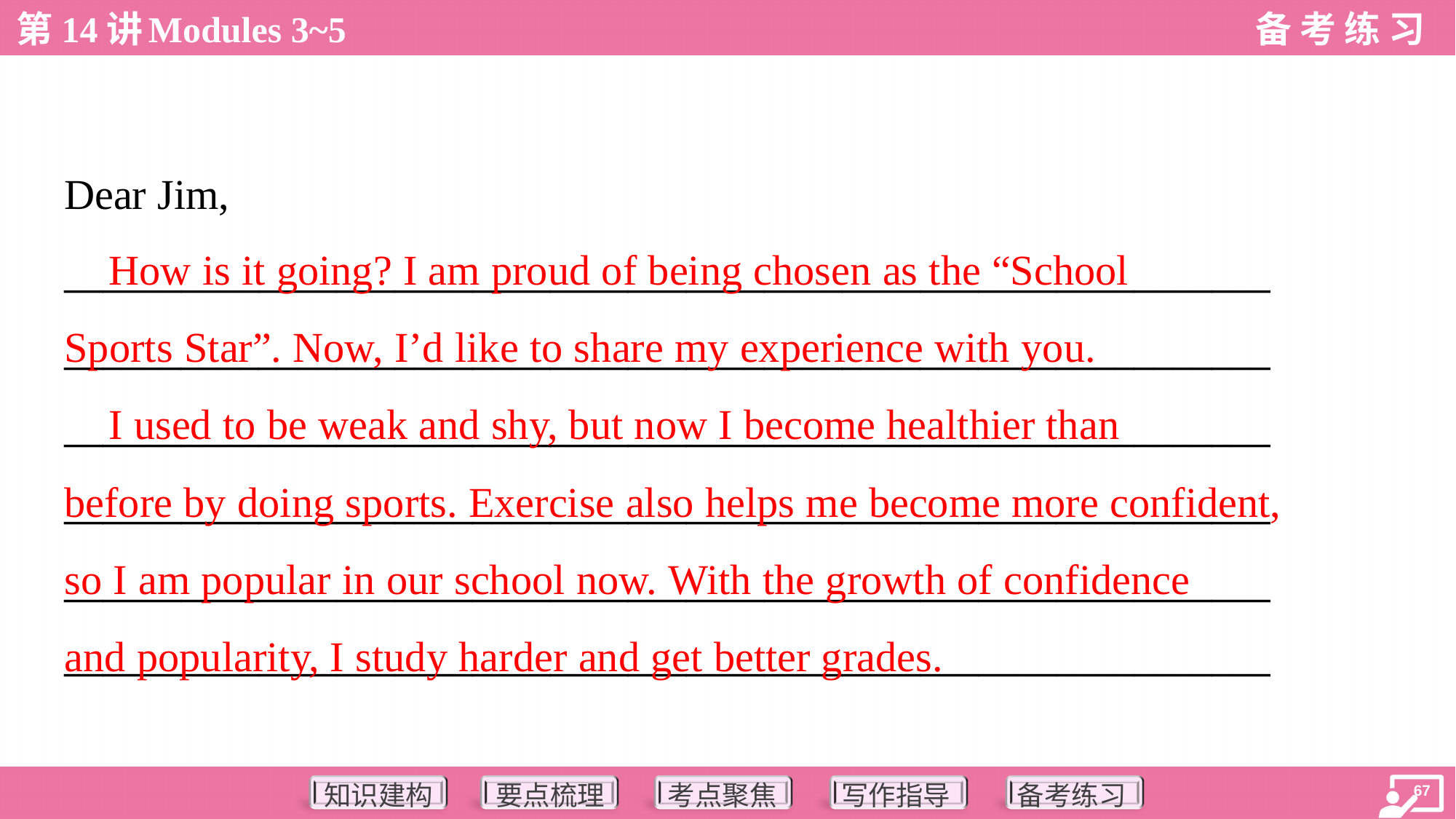

Dear Jim,
______________________________________________________________
______________________________________________________________
______________________________________________________________
______________________________________________________________
______________________________________________________________
______________________________________________________________
    How is it going? I am proud of being chosen as the “School
Sports Star”. Now, I’d like to share my experience with you.
    I used to be weak and shy, but now I become healthier than
before by doing sports. Exercise also helps me become more confident,
so I am popular in our school now. With the growth of confidence
and popularity, I study harder and get better grades.